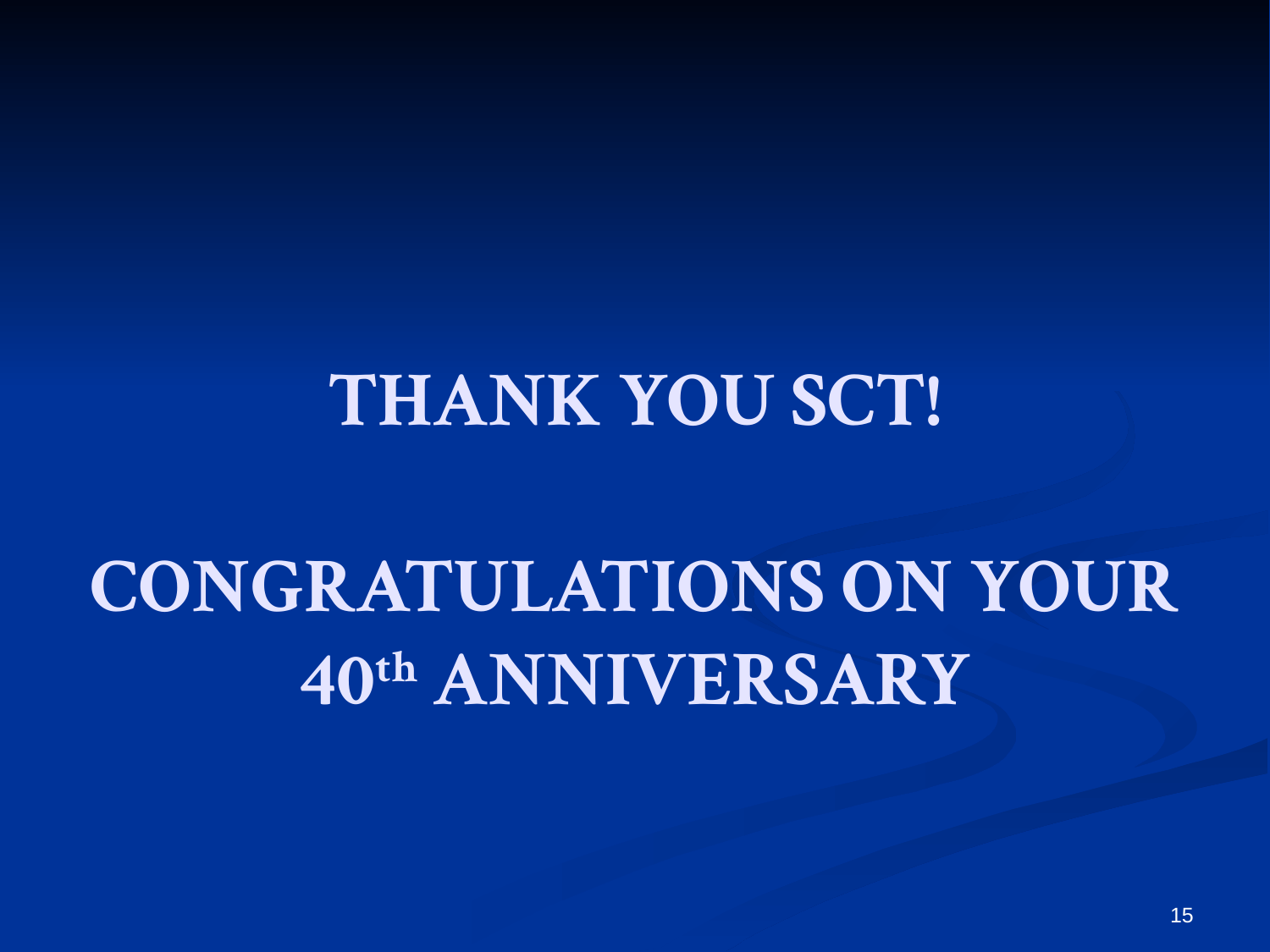

# THANK YOU SCT! CONGRATULATIONS ON YOUR 40th ANNIVERSARY
15